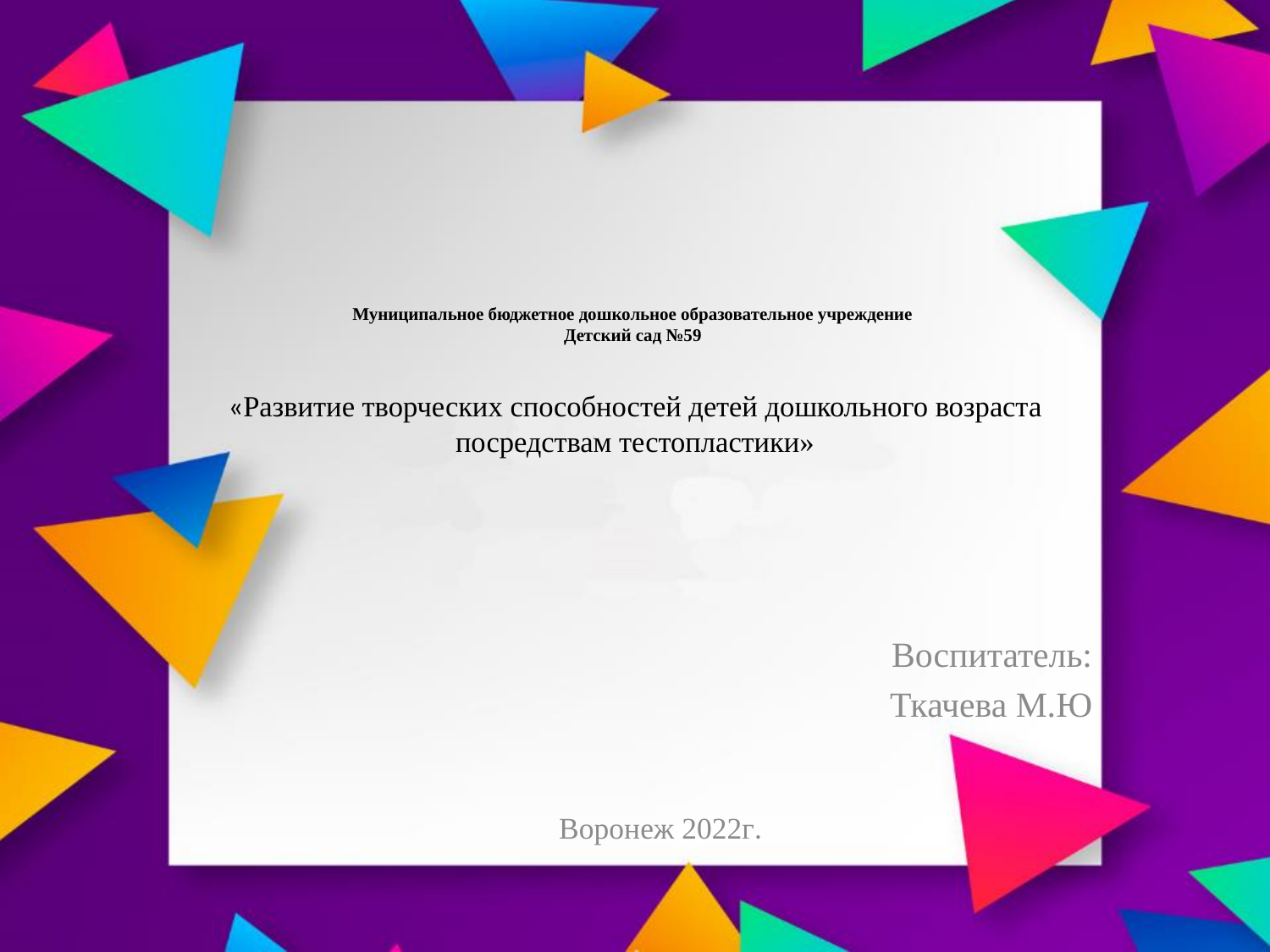

# Муниципальное бюджетное дошкольное образовательное учреждение Детский сад №59 «Развитие творческих способностей детей дошкольного возраста посредствам тестопластики»
Воспитатель:
Ткачева М.Ю

Воронеж 2022г.